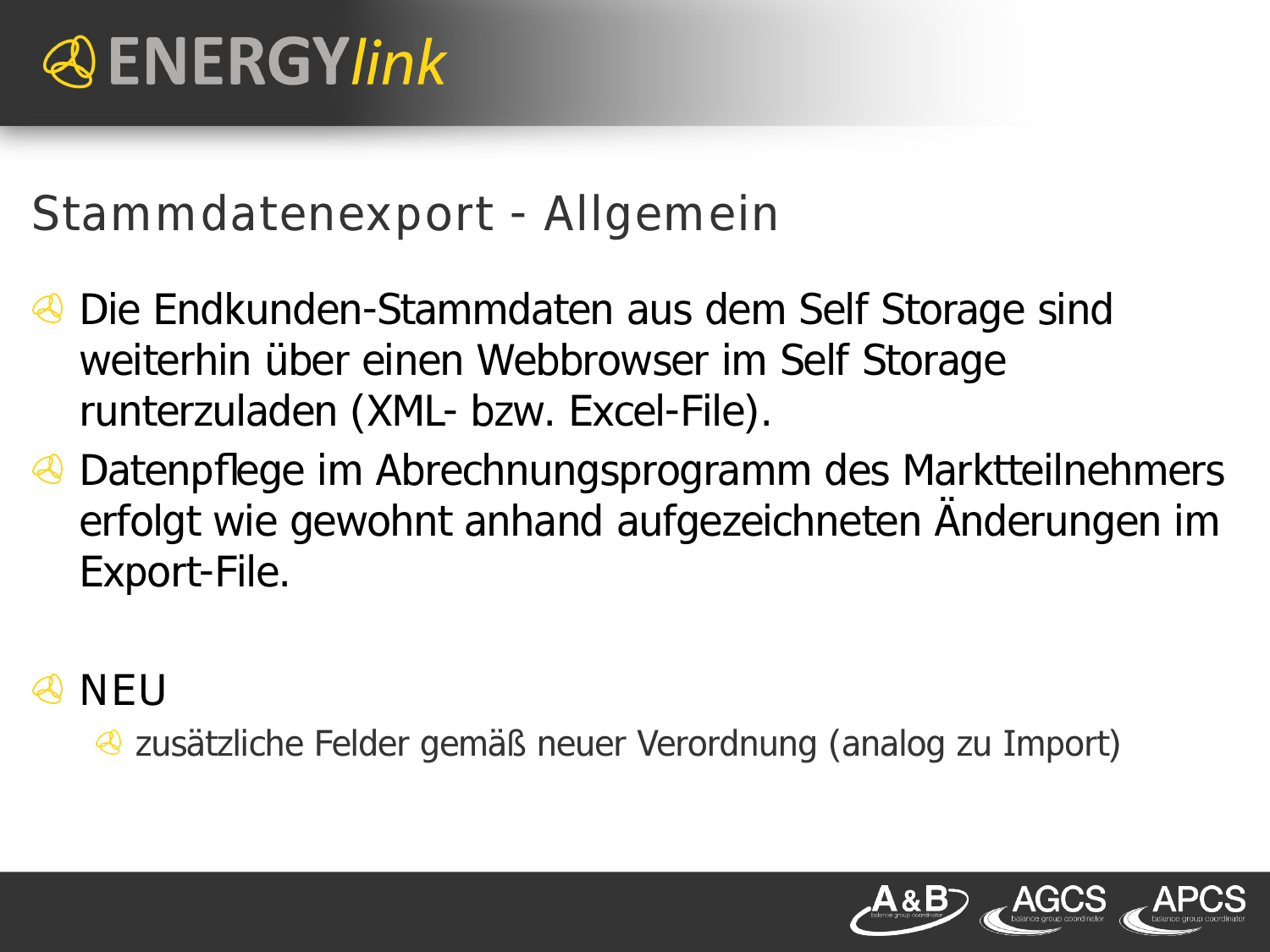

# Stammdatenexport - Allgemein
Die Endkunden-Stammdaten aus dem Self Storage sind weiterhin über einen Webbrowser im Self Storage runterzuladen (XML- bzw. Excel-File).
Datenpflege im Abrechnungsprogramm des Marktteilnehmers erfolgt wie gewohnt anhand aufgezeichneten Änderungen im Export-File.

NEU
zusätzliche Felder gemäß neuer Verordnung (analog zu Import)